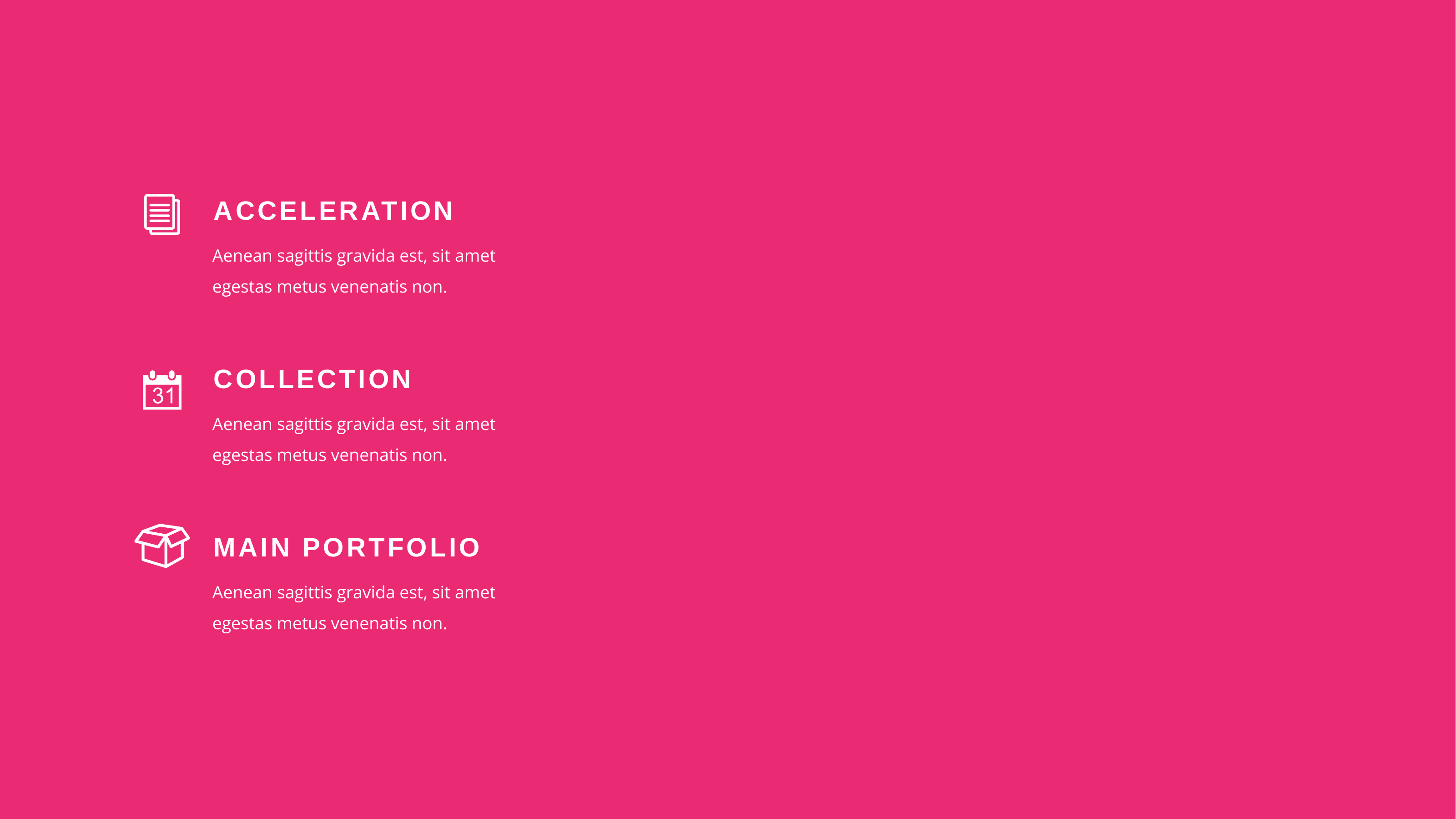

ACCELERATION

Aenean sagittis gravida est, sit amet egestas metus venenatis non.
COLLECTION

Aenean sagittis gravida est, sit amet egestas metus venenatis non.

MAIN PORTFOLIO
Aenean sagittis gravida est, sit amet egestas metus venenatis non.